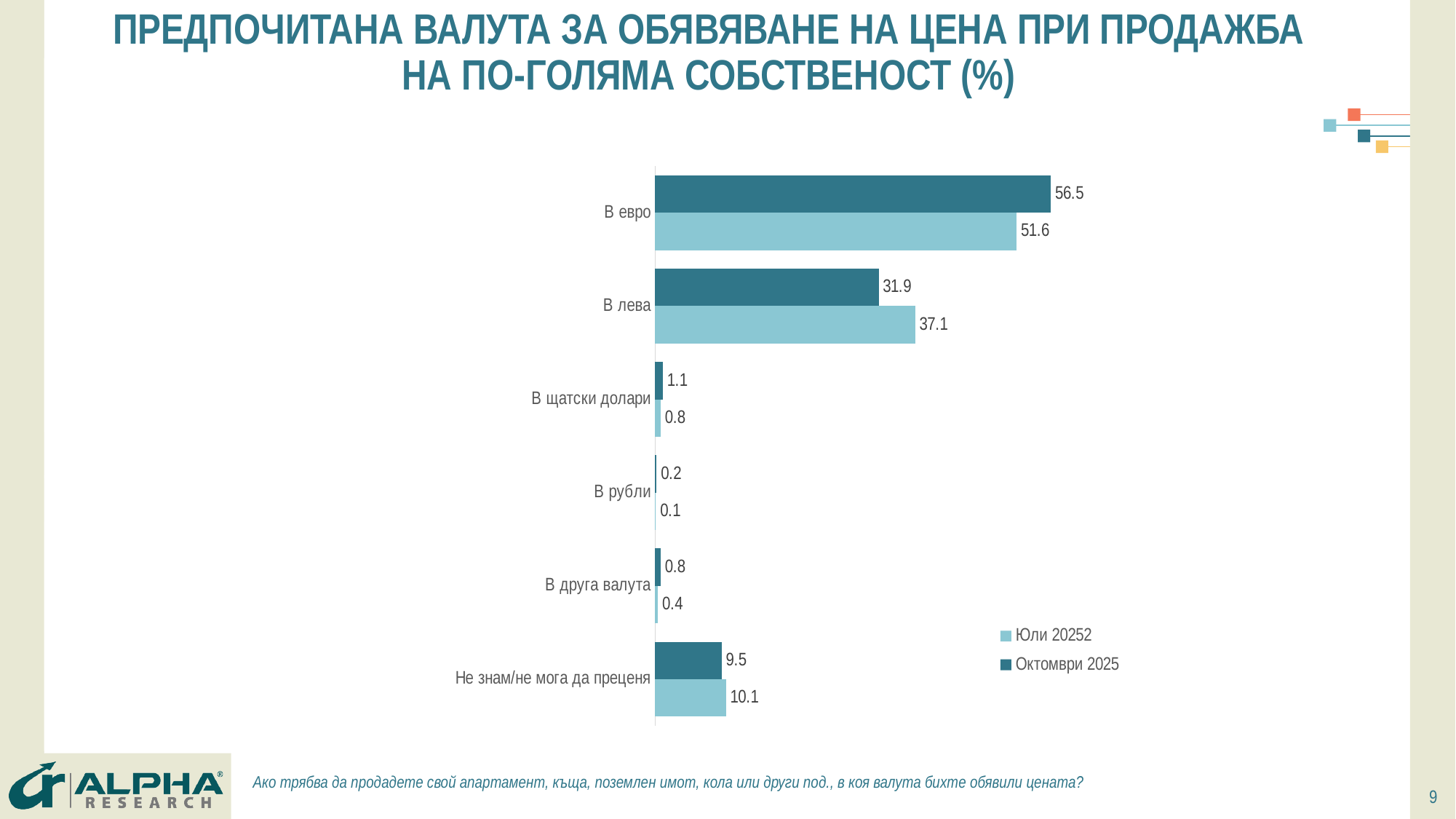

# ПРЕДПОЧИТАНА ВАЛУТА ЗА ОБЯВЯВАНЕ НА ЦЕНА ПРИ ПРОДАЖБА НА ПО-ГОЛЯМА СОБСТВЕНОСТ (%)

### Chart

| Category | Октомври 2025 | Юли 20252 |
|---|---|---|
| В евро | 56.5 | 51.6 |
| В лева | 31.9 | 37.1 |
| В щатски долари | 1.1 | 0.8 |
| В рубли | 0.2 | 0.1 |
| В друга валута | 0.8 | 0.4 |
| Не знам/не мога да преценя | 9.5 | 10.1 |
Ако трябва да продадете свой апартамент, къща, поземлен имот, кола или други под., в коя валута бихте обявили цената?
9